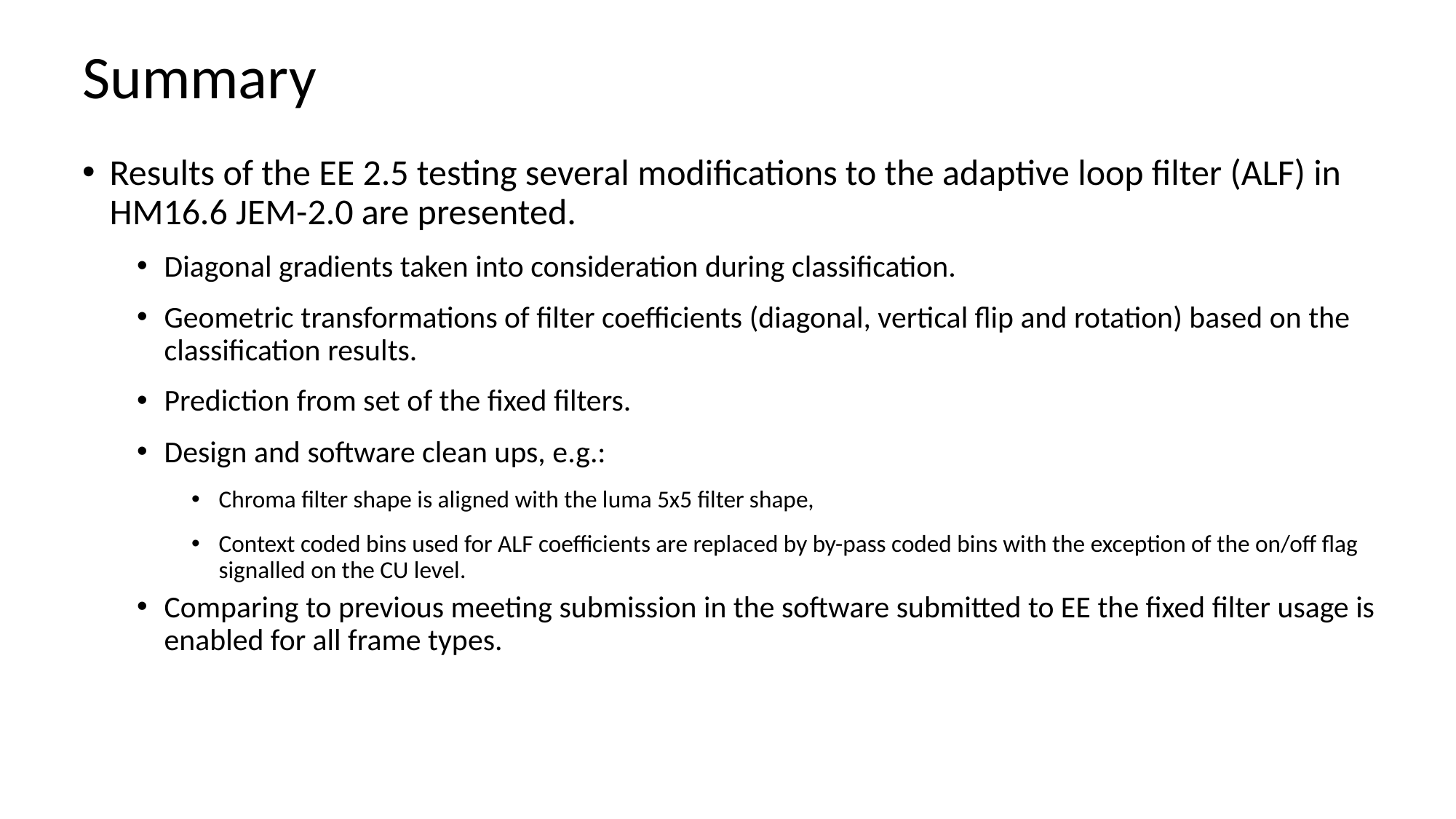

# Summary
Results of the EE 2.5 testing several modifications to the adaptive loop filter (ALF) in HM16.6 JEM-2.0 are presented.
Diagonal gradients taken into consideration during classification.
Geometric transformations of filter coefficients (diagonal, vertical flip and rotation) based on the classification results.
Prediction from set of the fixed filters.
Design and software clean ups, e.g.:
Chroma filter shape is aligned with the luma 5x5 filter shape,
Context coded bins used for ALF coefficients are replaced by by-pass coded bins with the exception of the on/off flag signalled on the CU level.
Comparing to previous meeting submission in the software submitted to EE the fixed filter usage is enabled for all frame types.